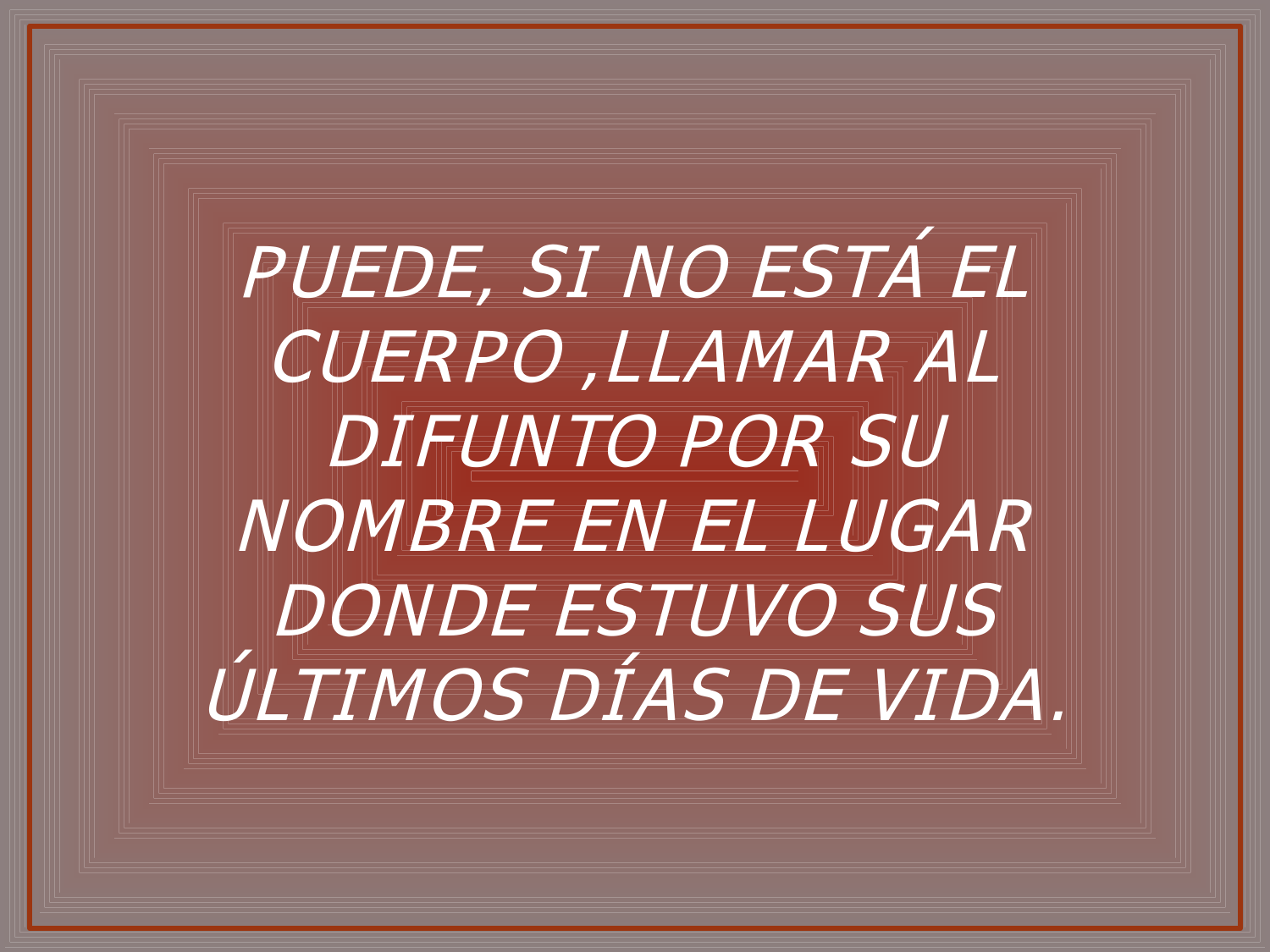

PUEDE, SI NO ESTÁ EL CUERPO ,LLAMAR AL DIFUNTO POR SU NOMBRE EN EL LUGAR DONDE ESTUVO SUS ÚLTIMOS DÍAS DE VIDA.